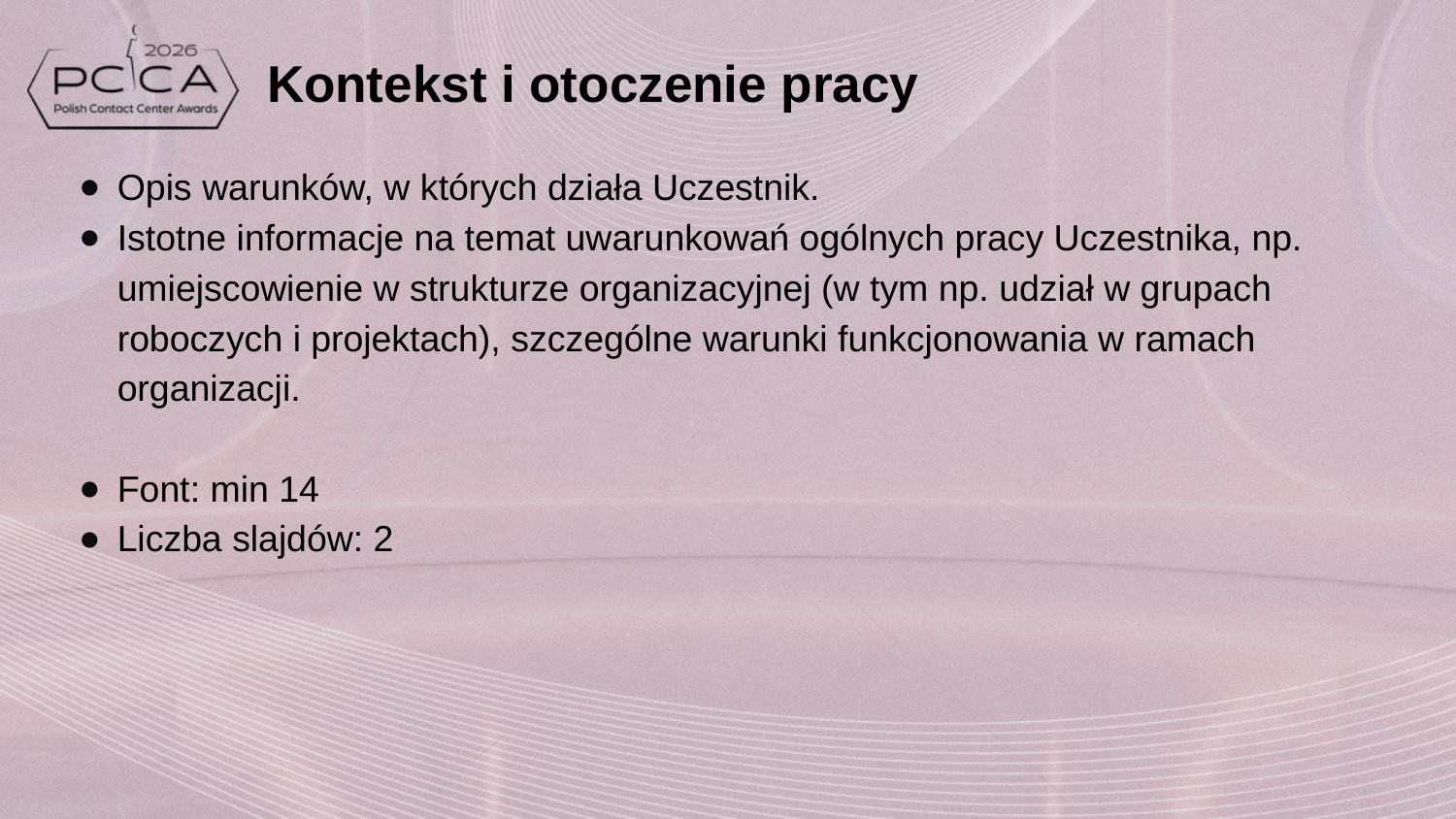

# Kontekst i otoczenie pracy
Opis warunków, w których działa Uczestnik.
Istotne informacje na temat uwarunkowań ogólnych pracy Uczestnika, np. umiejscowienie w strukturze organizacyjnej (w tym np. udział w grupach roboczych i projektach), szczególne warunki funkcjonowania w ramach organizacji.

Font: min 14
Liczba slajdów: 2